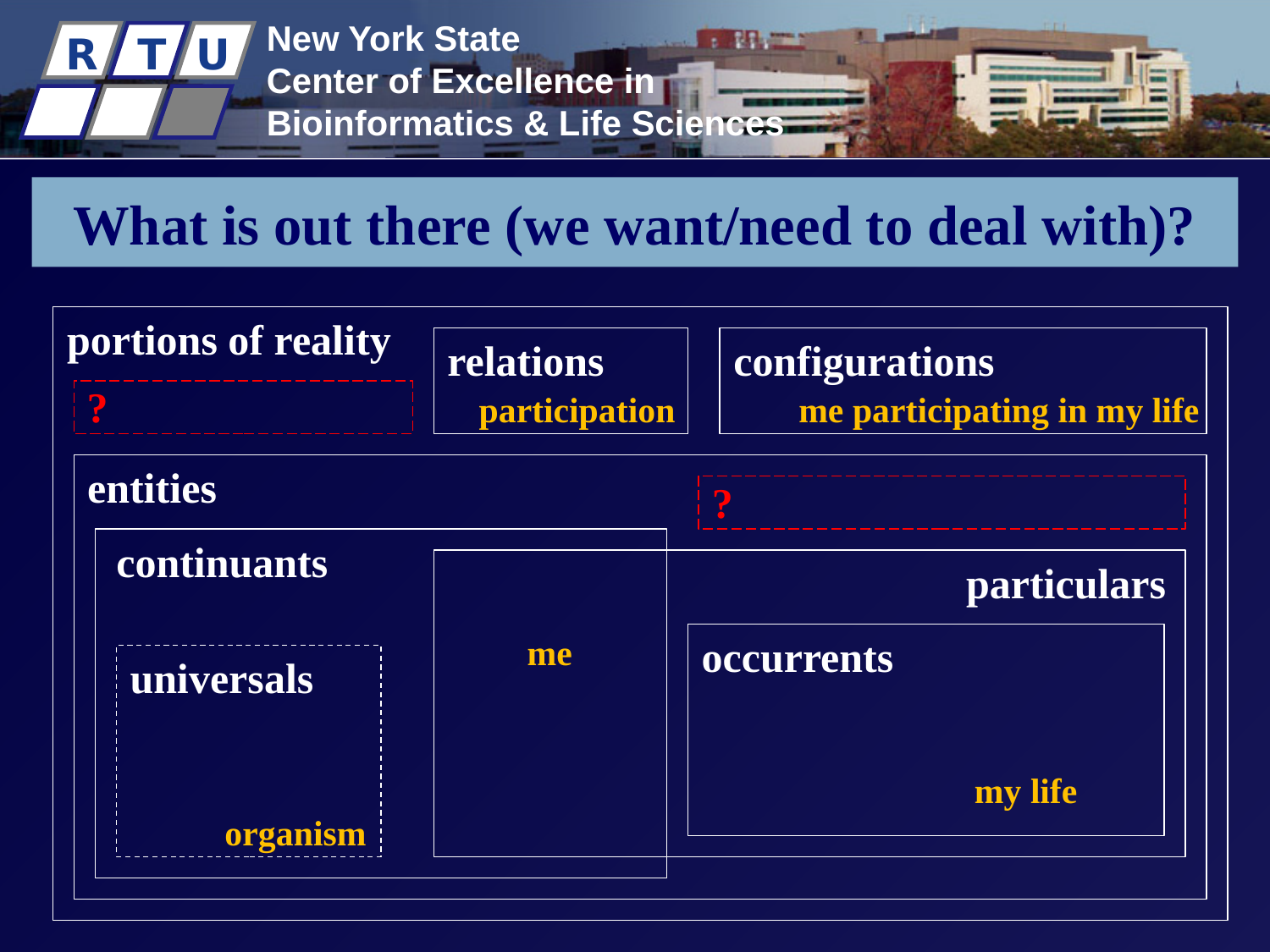

# What is out there (we want/need to deal with)?
portions of reality

relations

configurations

?

participation
me participating in my life
entities

?

continuants

particulars
me
occurrents

universals

my life
organism